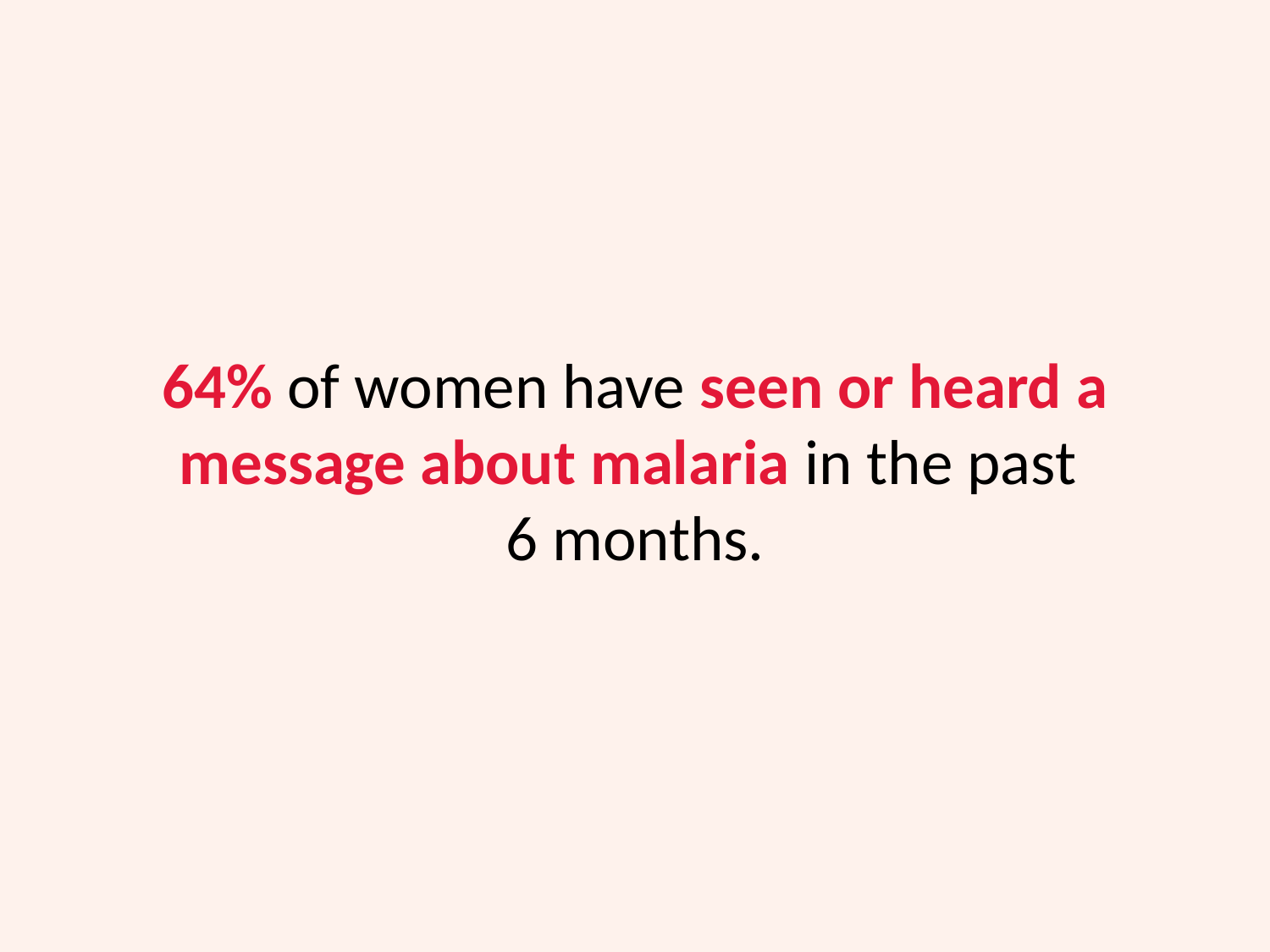

64% of women have seen or heard a message about malaria in the past
6 months.